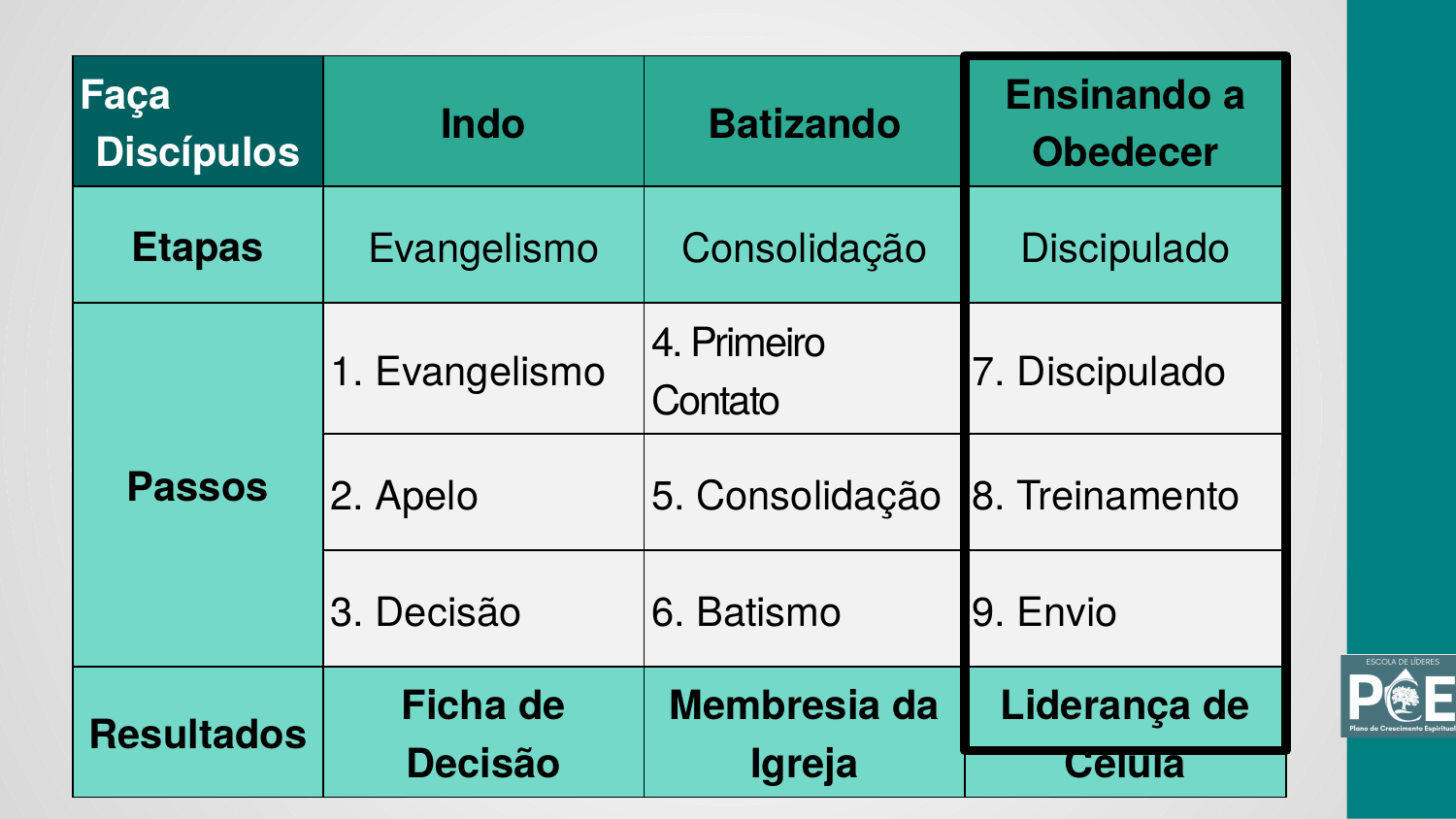

| Faça Discípulos | Indo | Batizando | Ensinando a Obedecer |
| --- | --- | --- | --- |
| Etapas | Evangelismo | Consolidação | Discipulado |
| Passos | 1. Evangelismo | 4. Primeiro Contato | 7. Discipulado |
|  | 2. Apelo | 5. Consolidação | 8. Treinamento |
|  | 3. Decisão | 6. Batismo | 9. Envio |
| Resultados | Ficha de Decisão | Membresia da Igreja | Liderança de Célula |